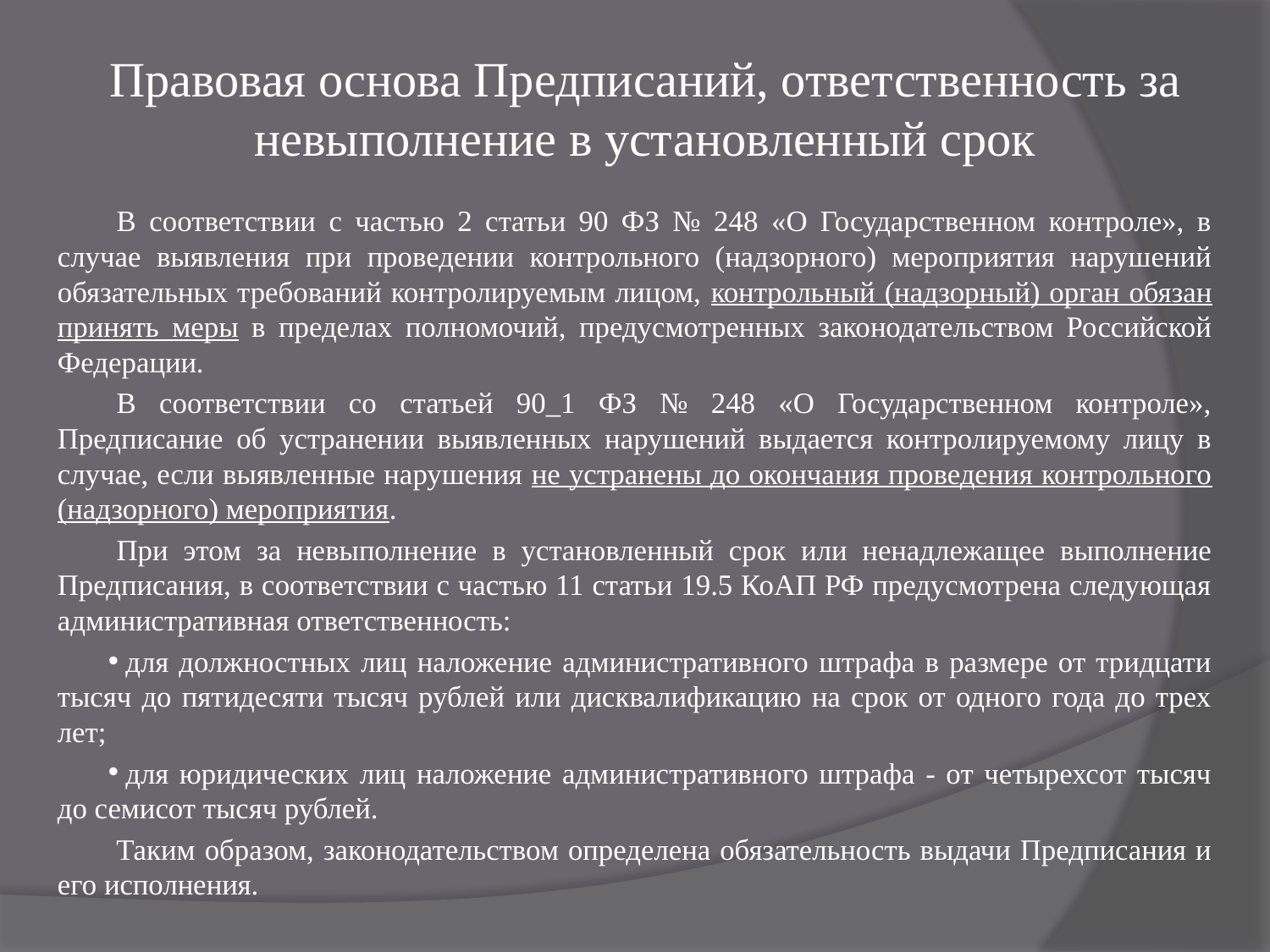

# Правовая основа Предписаний, ответственность за невыполнение в установленный срок
В соответствии с частью 2 статьи 90 ФЗ № 248 «О Государственном контроле», в случае выявления при проведении контрольного (надзорного) мероприятия нарушений обязательных требований контролируемым лицом, контрольный (надзорный) орган обязан принять меры в пределах полномочий, предусмотренных законодательством Российской Федерации.
В соответствии со статьей 90_1 ФЗ № 248 «О Государственном контроле», Предписание об устранении выявленных нарушений выдается контролируемому лицу в случае, если выявленные нарушения не устранены до окончания проведения контрольного (надзорного) мероприятия.
При этом за невыполнение в установленный срок или ненадлежащее выполнение Предписания, в соответствии с частью 11 статьи 19.5 КоАП РФ предусмотрена следующая административная ответственность:
для должностных лиц наложение административного штрафа в размере от тридцати тысяч до пятидесяти тысяч рублей или дисквалификацию на срок от одного года до трех лет;
для юридических лиц наложение административного штрафа - от четырехсот тысяч до семисот тысяч рублей.
Таким образом, законодательством определена обязательность выдачи Предписания и его исполнения.